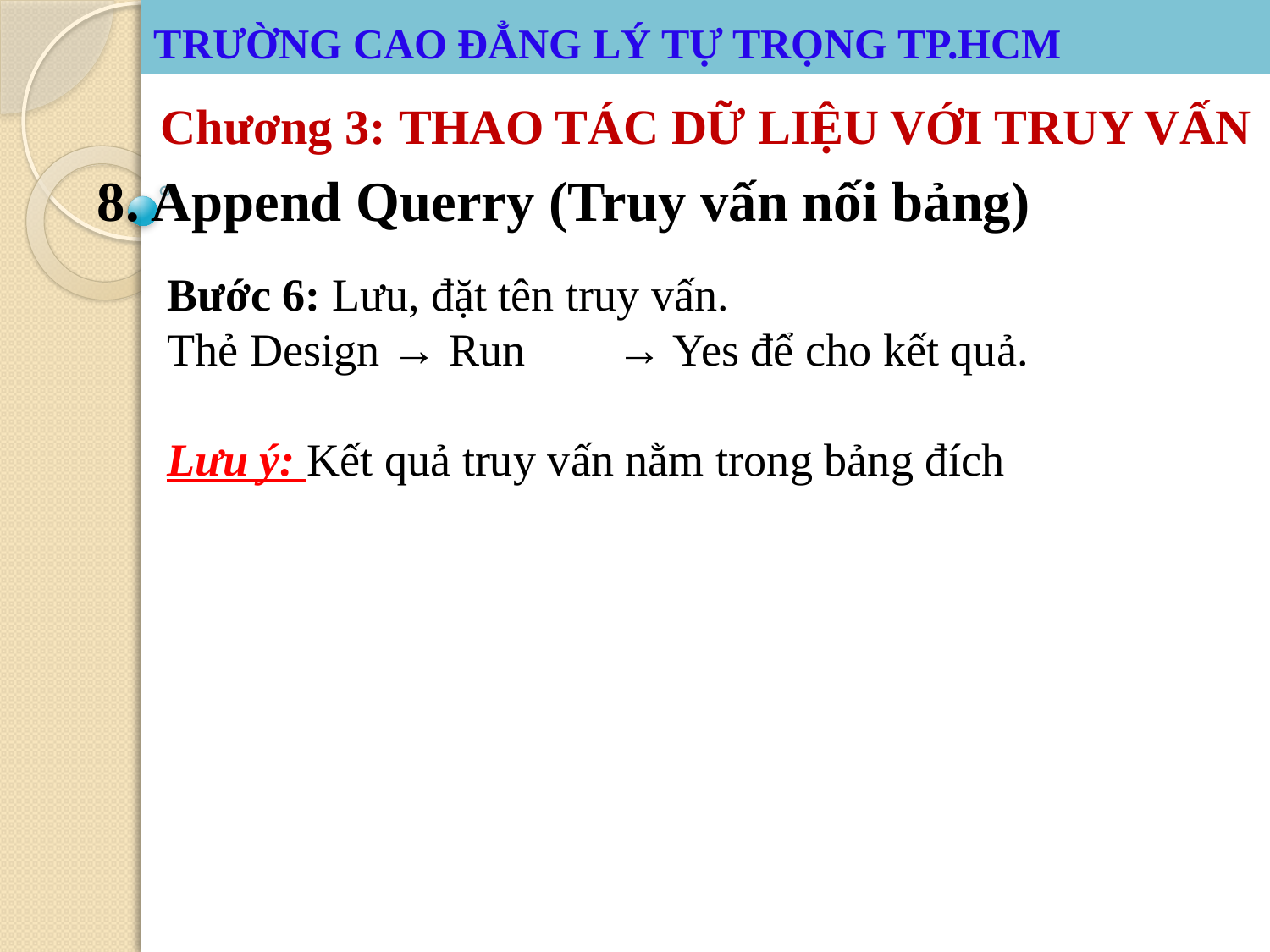

# TRƯỜNG CAO ĐẲNG LÝ TỰ TRỌNG TP.HCM
TRƯỜNG CAO ĐẲNG LÝ TỰ TRỌNG TP.HCM
Chương 3: THAO TÁC DỮ LIỆU VỚI TRUY VẤN
8. Append Querry (Truy vấn nối bảng)
Bước 6: Lưu, đặt tên truy vấn.
Thẻ Design → Run        → Yes để cho kết quả.

Lưu ý: Kết quả truy vấn nằm trong bảng đích